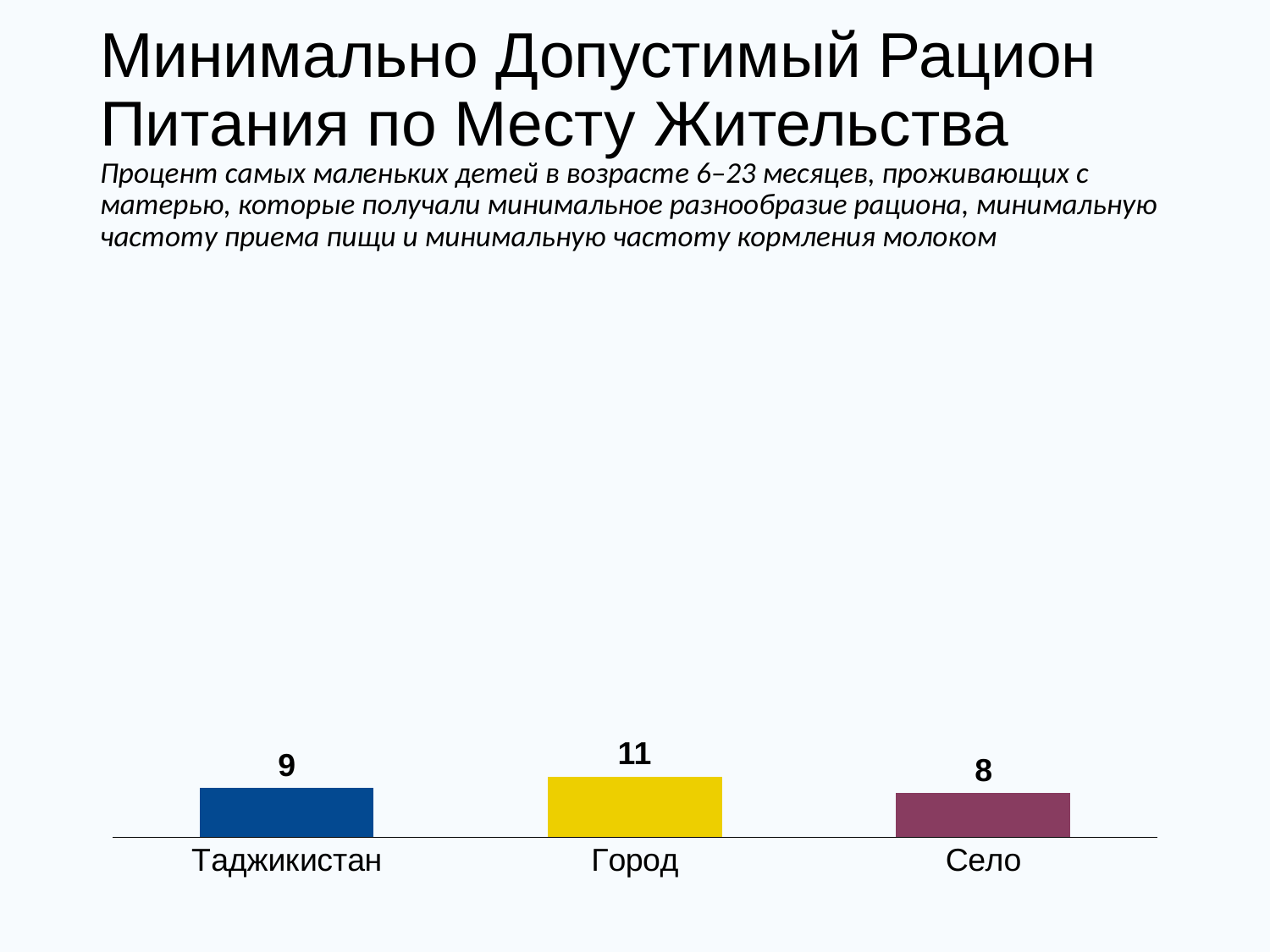

# Минимально Допустимый Рацион Питания по Месту Жительства
Процент самых маленьких детей в возрасте 6–23 месяцев, проживающих с матерью, которые получали минимальное разнообразие рациона, минимальную частоту приема пищи и минимальную частоту кормления молоком

### Chart

| Category | Таджикистан |
|---|---|
| Таджикистан | 9.0 |
| Город | 11.0 |
| Село | 8.0 |